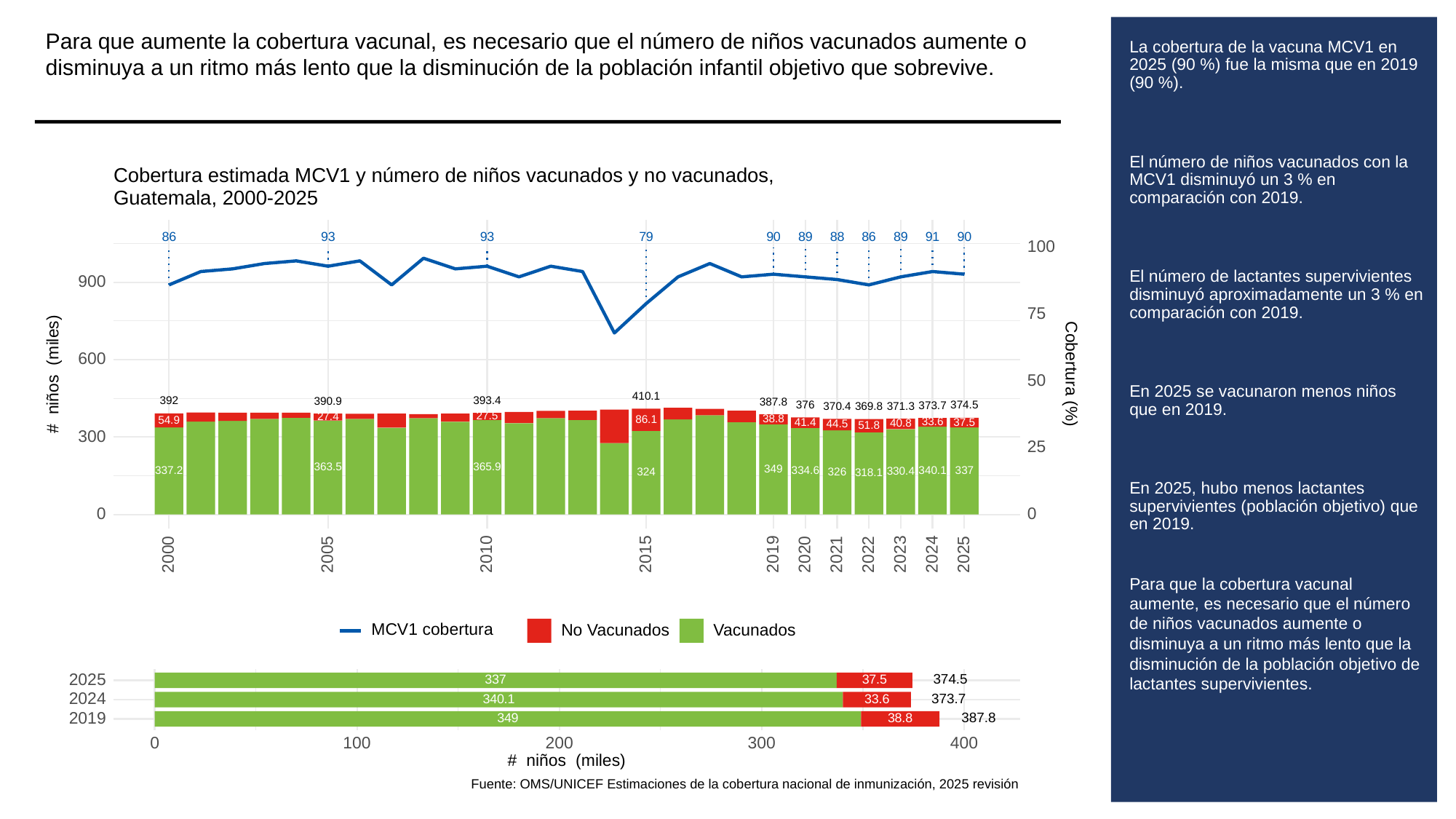

Para que aumente la cobertura vacunal, es necesario que el número de niños vacunados aumente o disminuya a un ritmo más lento que la disminución de la población infantil objetivo que sobrevive.
# La cobertura de la vacuna MCV1 en 2025 (90 %) fue la misma que en 2019 (90 %).

El número de niños vacunados con la MCV1 disminuyó un 3 % en comparación con 2019.

El número de lactantes supervivientes disminuyó aproximadamente un 3 % en comparación con 2019.

En 2025 se vacunaron menos niños que en 2019.

En 2025, hubo menos lactantes supervivientes (población objetivo) que en 2019.

Para que la cobertura vacunal aumente, es necesario que el número de niños vacunados aumente o disminuya a un ritmo más lento que la disminución de la población objetivo de lactantes supervivientes.

Cobertura estimada MCV1 y número de niños vacunados y no vacunados,
Guatemala, 2000-2025

93
93
86
79
90
89
88
86
89
91
90
100

900

75

600

#  niños  (miles)
Cobertura (%)
50
410.1
393.4
392
390.9
387.8

376
374.5
373.7
371.3
370.4
369.8

27.5

27.4

38.8

86.1
54.9

33.6
37.5

41.4

40.8

44.5

51.8

300

25

365.9
363.5
349
340.1
337.2
337
334.6
330.4
326
324
318.1

0
0

2023
2000
2005
2010
2015
2019
2020
2021
2022
2024
2025

MCV1 cobertura
No Vacunados
Vacunados

2025
374.5
337
37.5

2024
373.7
340.1
33.6

2019
387.8
349
38.8

300
0
100
200
400
#  niños  (miles)
Fuente: OMS/UNICEF Estimaciones de la cobertura nacional de inmunización, 2025 revisión